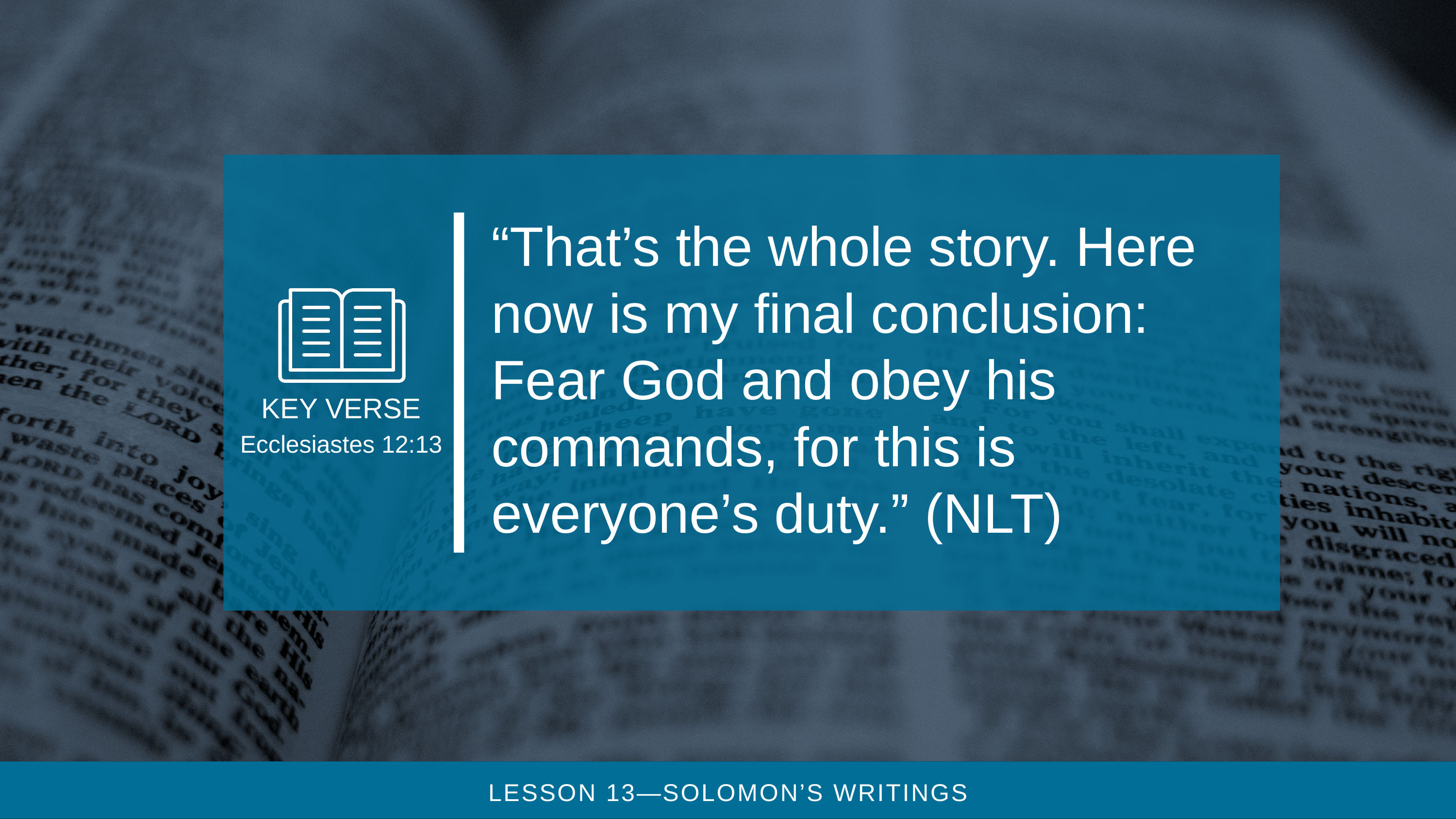

“That’s the whole story. Here now is my final conclusion: Fear God and obey his commands, for this is everyone’s duty.” (NLT)